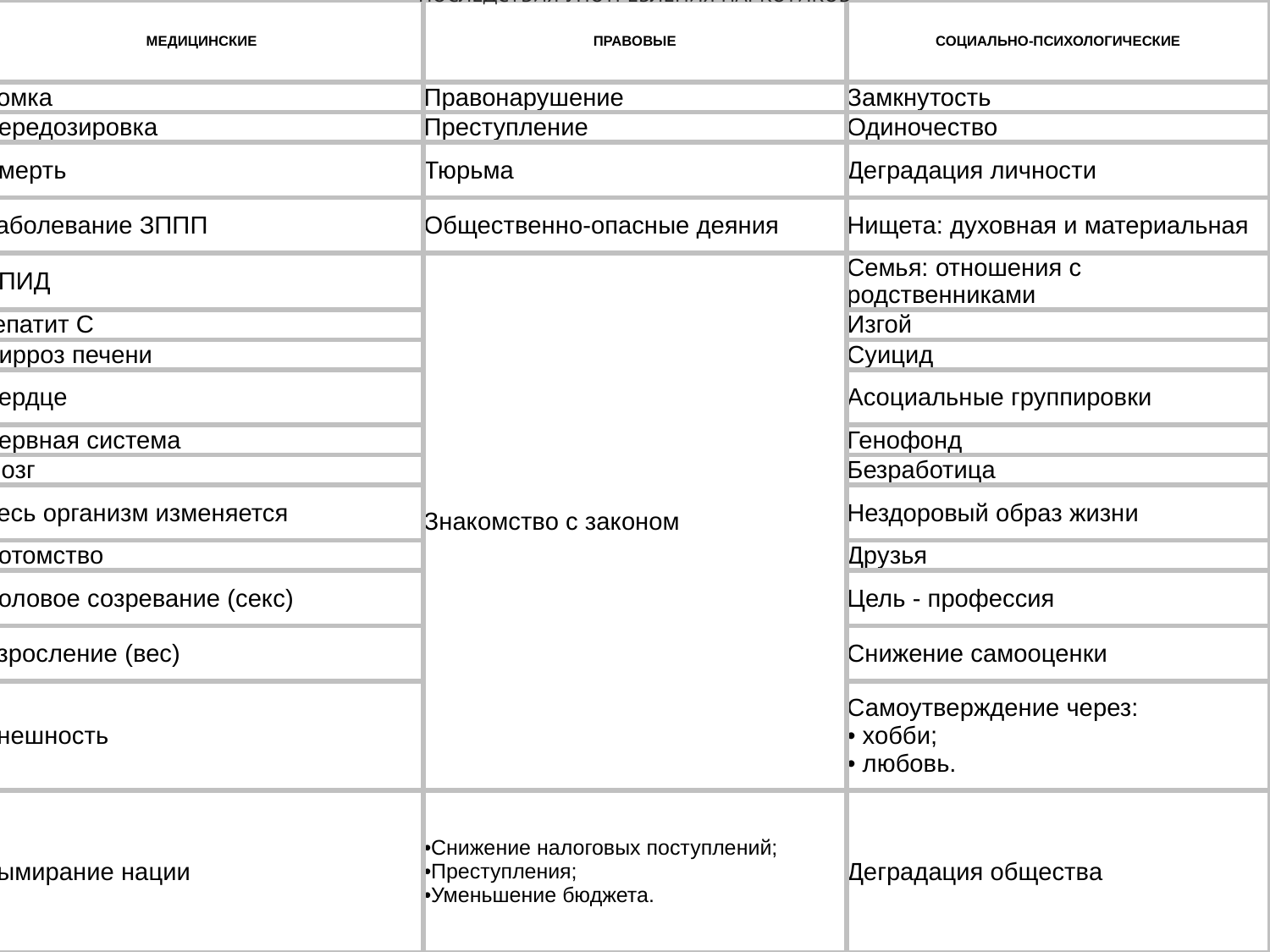

ПОСЛЕДСТВИЯ УПОТРЕБЛЕНИЯ НАРКОТИКОВ
| МЕДИЦИНСКИЕ | ПРАВОВЫЕ | СОЦИАЛЬНО-ПСИХОЛОГИЧЕСКИЕ |
| --- | --- | --- |
| Ломка | Правонарушение | Замкнутость |
| Передозировка | Преступление | Одиночество |
| Смерть | Тюрьма | Деградация личности |
| Заболевание ЗППП | Общественно-опасные деяния | Нищета: духовная и материальная |
| СПИД | Знакомство с законом | Семья: отношения с родственниками |
| Гепатит С |  | Изгой |
| Цирроз печени |  | Суицид |
| Сердце |  | Асоциальные группировки |
| Нервная система |  | Генофонд |
| Мозг |  | Безработица |
| Весь организм изменяется |  | Нездоровый образ жизни |
| Потомство |  | Друзья |
| Половое созревание (секс) |  | Цель - профессия |
| Взросление (вес) |  | Снижение самооценки |
| Внешность |  | Самоутверждение через: • хобби; • любовь. |
| Вымирание нации | Снижение налоговых поступлений; Преступления; Уменьшение бюджета. | Деградация общества |